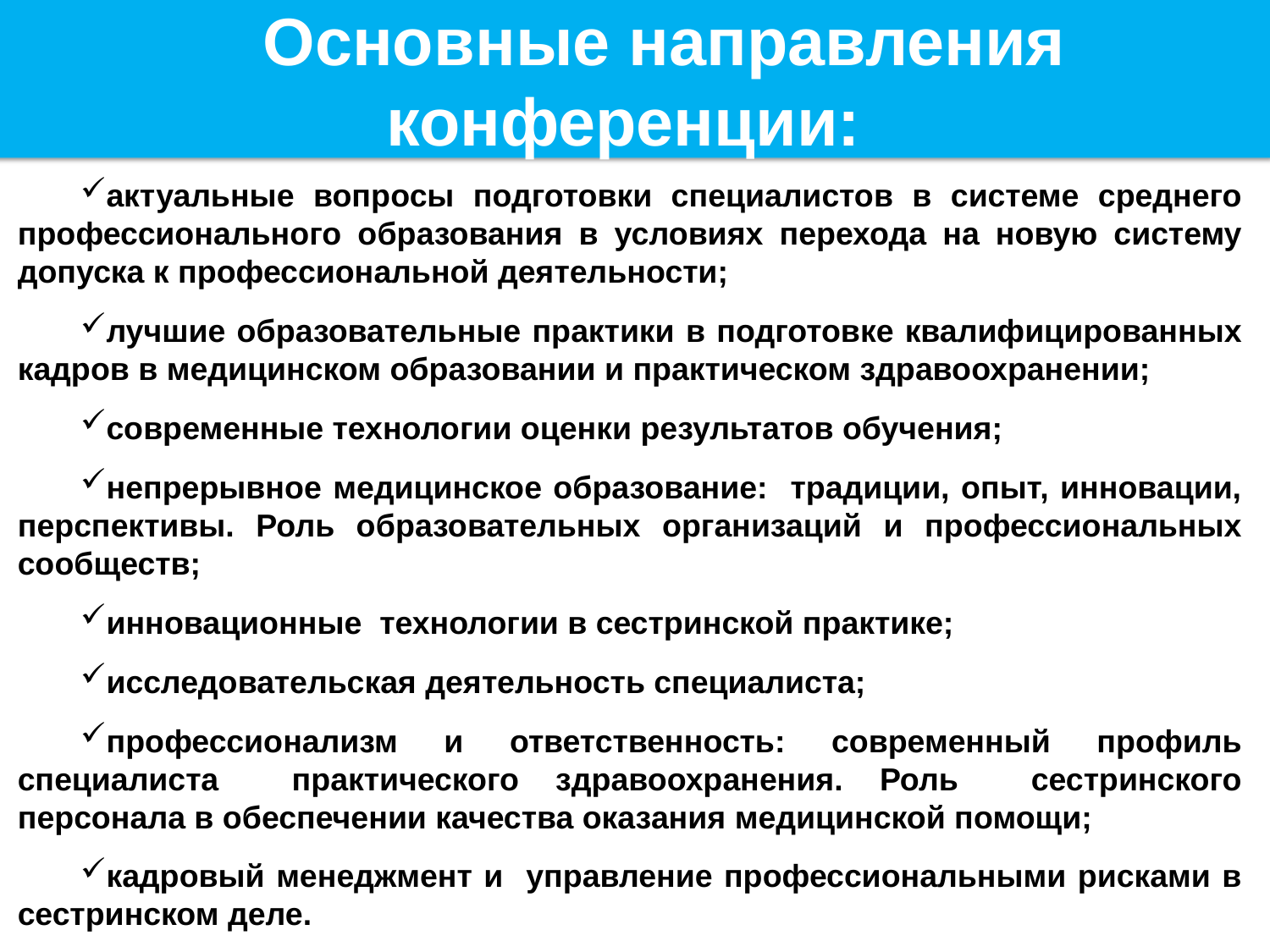

Основные направления конференции:
актуальные вопросы подготовки специалистов в системе среднего профессионального образования в условиях перехода на новую систему допуска к профессиональной деятельности;
лучшие образовательные практики в подготовке квалифицированных кадров в медицинском образовании и практическом здравоохранении;
современные технологии оценки результатов обучения;
непрерывное медицинское образование:  традиции, опыт, инновации, перспективы. Роль образовательных организаций и профессиональных сообществ;
инновационные  технологии в сестринской практике;
исследовательская деятельность специалиста;
профессионализм и ответственность: современный профиль специалиста  практического здравоохранения. Роль  сестринского персонала в обеспечении качества оказания медицинской помощи;
кадровый менеджмент и  управление профессиональными рисками в сестринском деле.